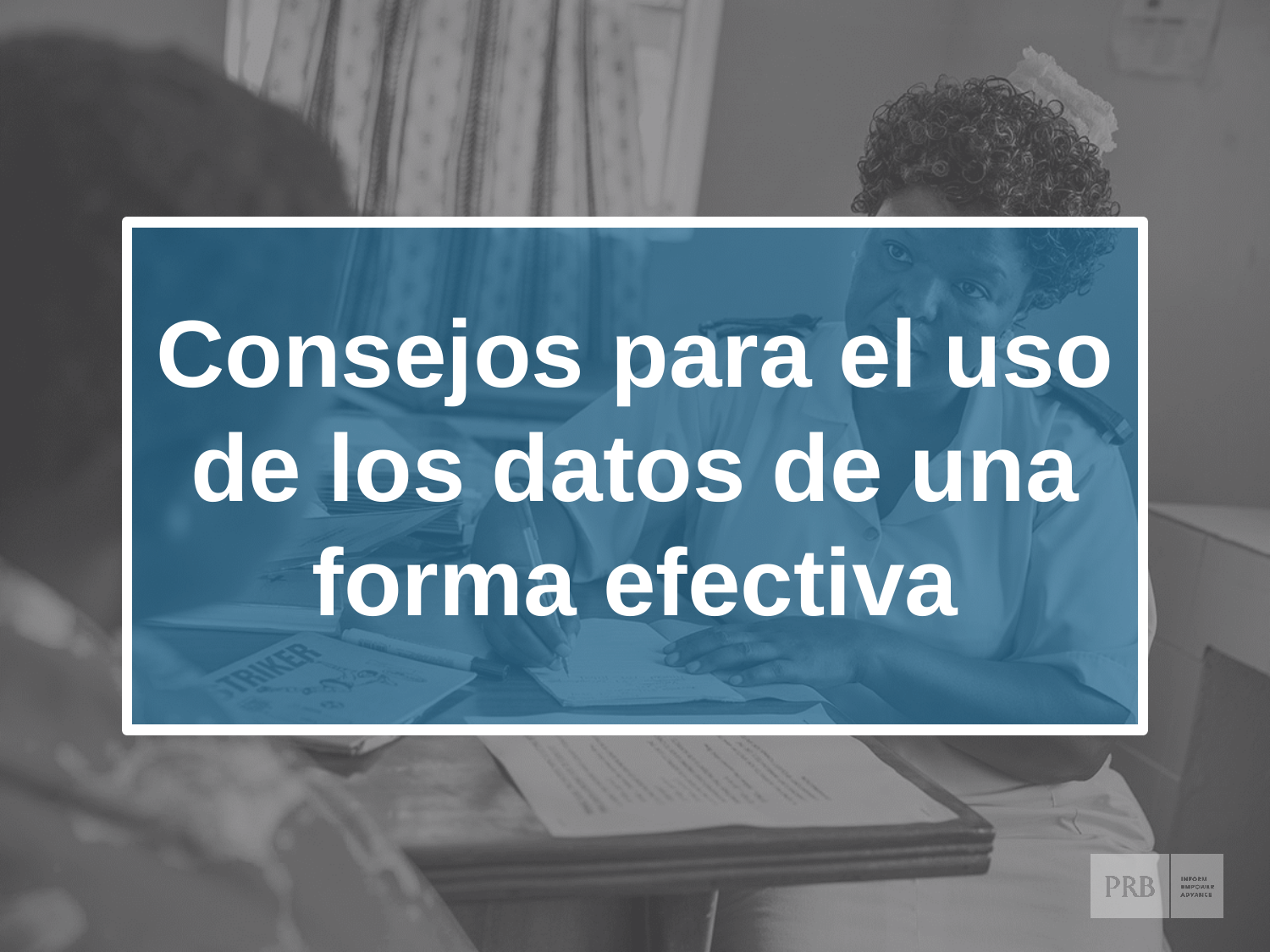

Consejos para el uso de los datos de una forma efectiva